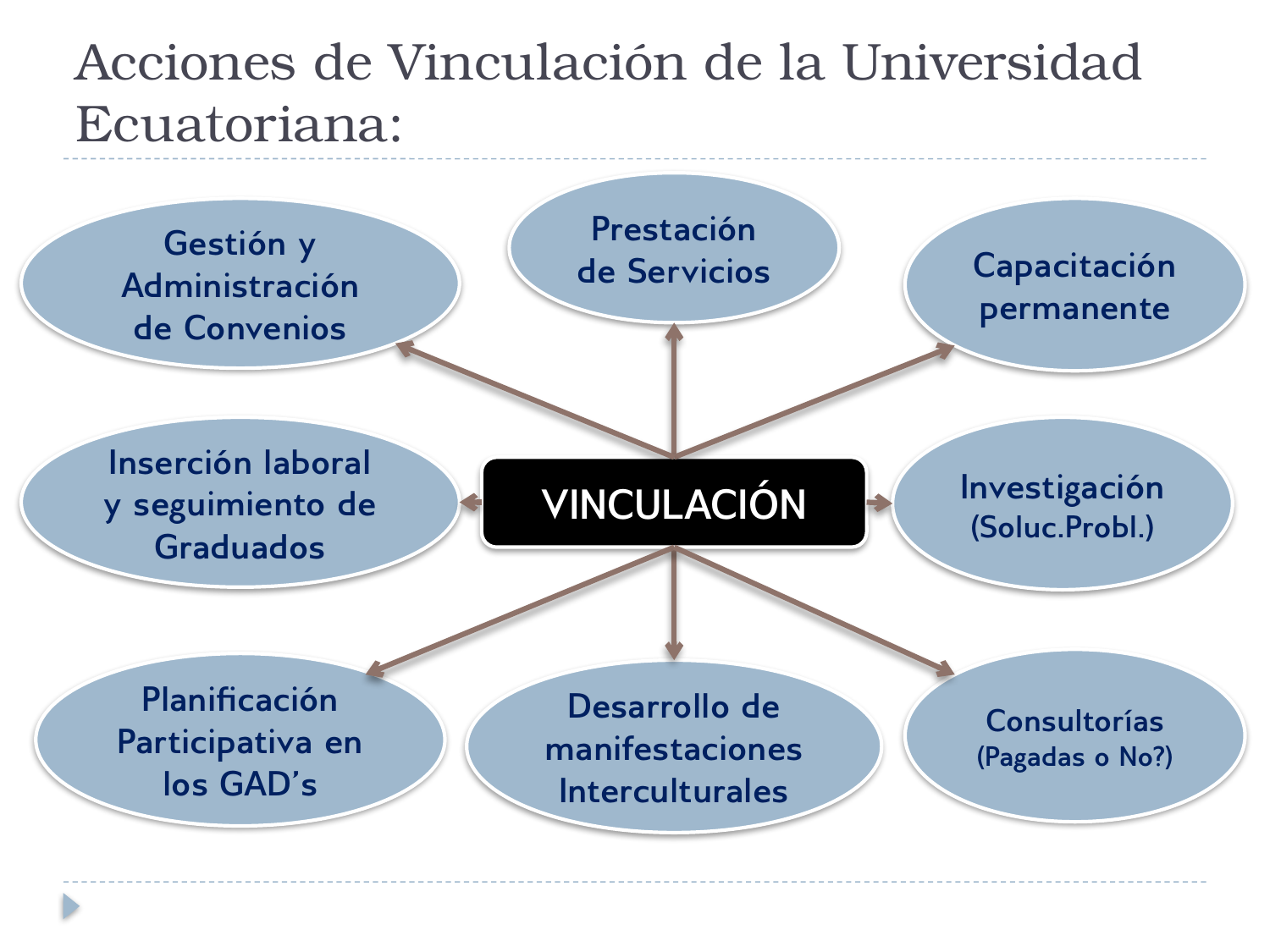

# Acciones de Vinculación de la Universidad Ecuatoriana:
Prestación de Servicios
Gestión y Administración de Convenios
Capacitación permanente
Inserción laboral y seguimiento de Graduados
Investigación
(Soluc.Probl.)
VINCULACIÓN
Consultorías
(Pagadas o No?)
Planificación Participativa en los GAD’s
Desarrollo de manifestaciones Interculturales